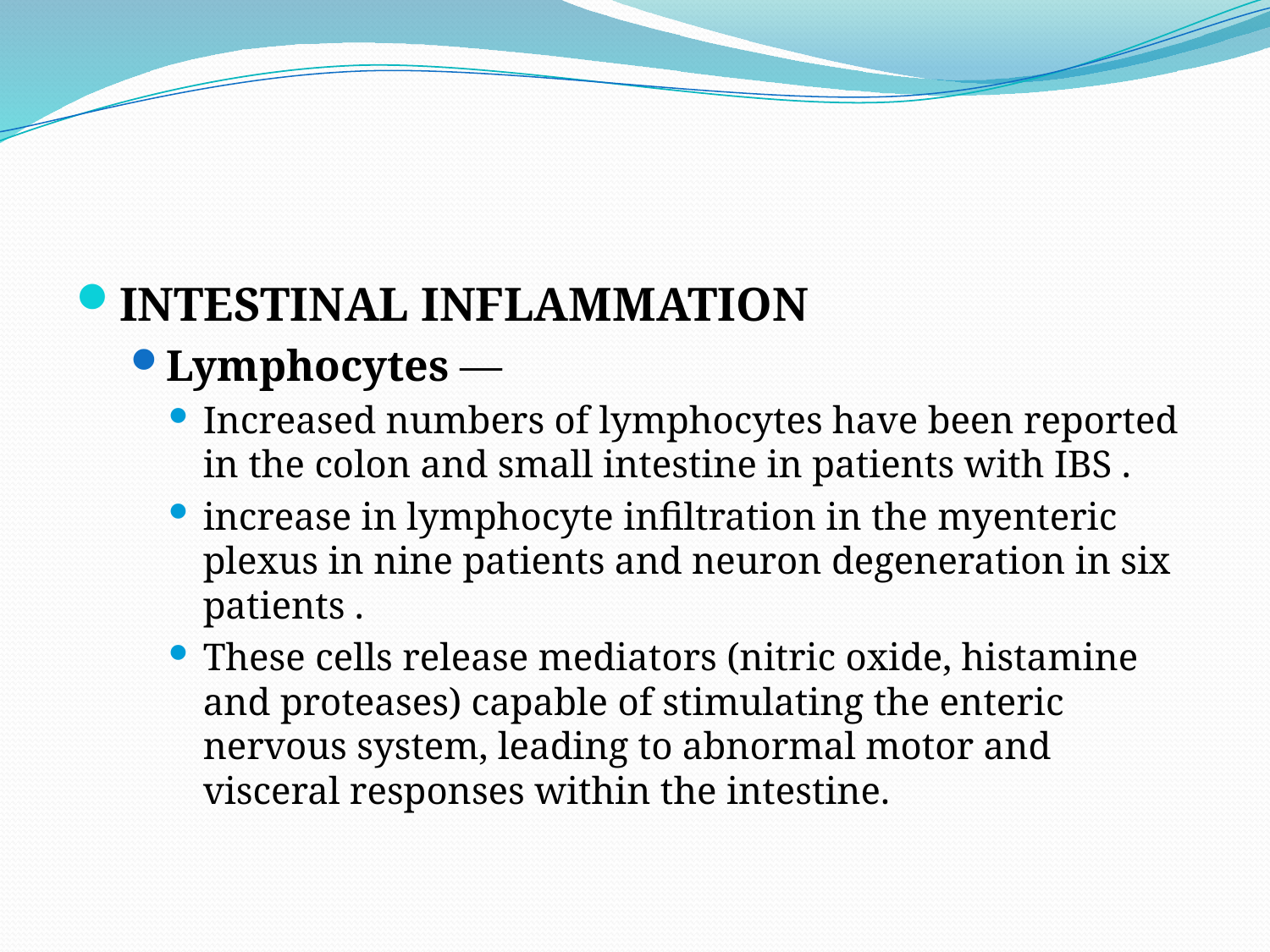

#
INTESTINAL INFLAMMATION
Lymphocytes —
Increased numbers of lymphocytes have been reported in the colon and small intestine in patients with IBS .
increase in lymphocyte infiltration in the myenteric plexus in nine patients and neuron degeneration in six patients .
These cells release mediators (nitric oxide, histamine and proteases) capable of stimulating the enteric nervous system, leading to abnormal motor and visceral responses within the intestine.